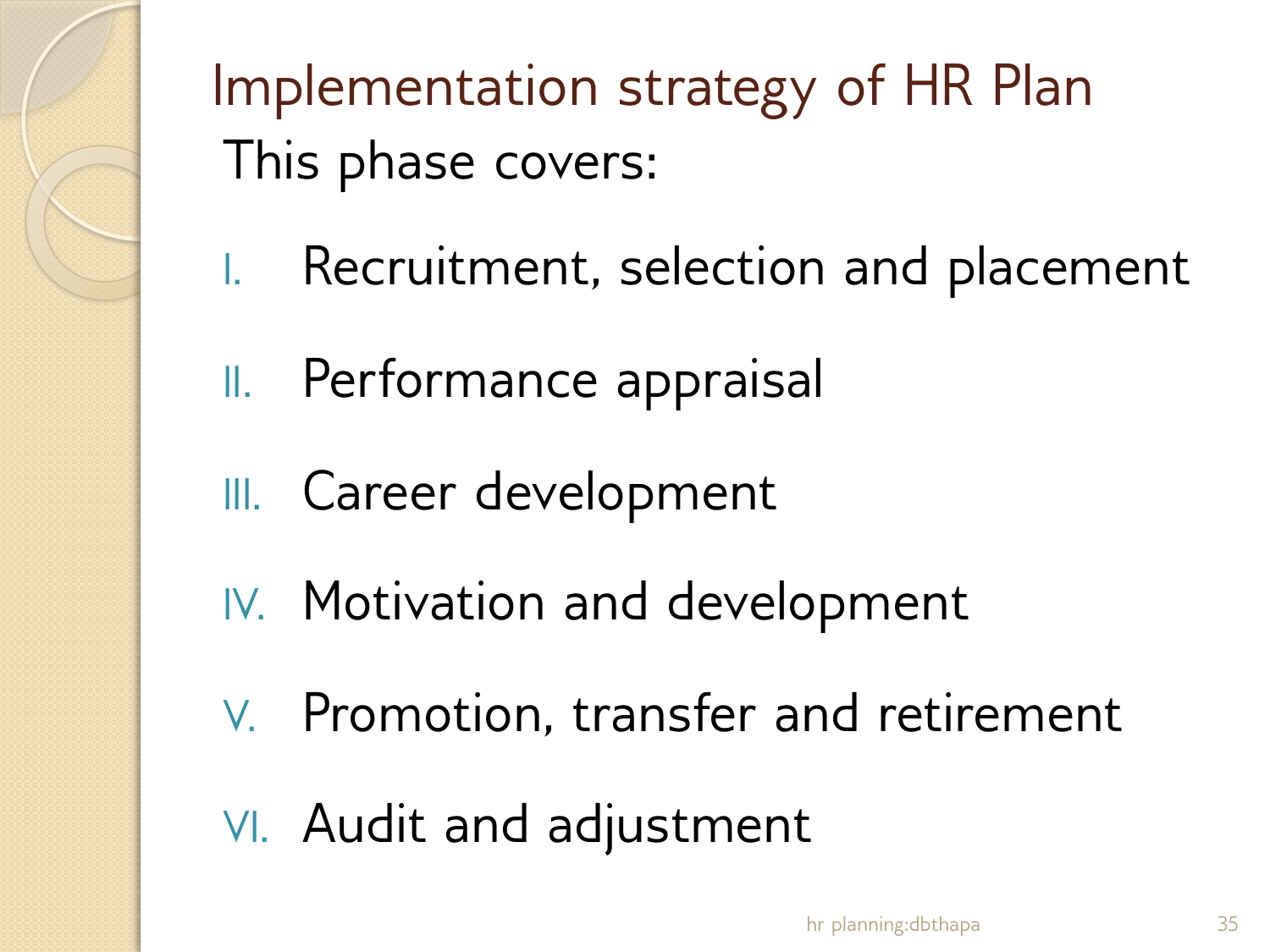

# Implementation strategy of HR Plan
This phase covers:

Recruitment, selection and placement

Performance appraisal

Career development

Motivation and development

Promotion, transfer and retirement

Audit and adjustment
hr planning:dbthapa
35